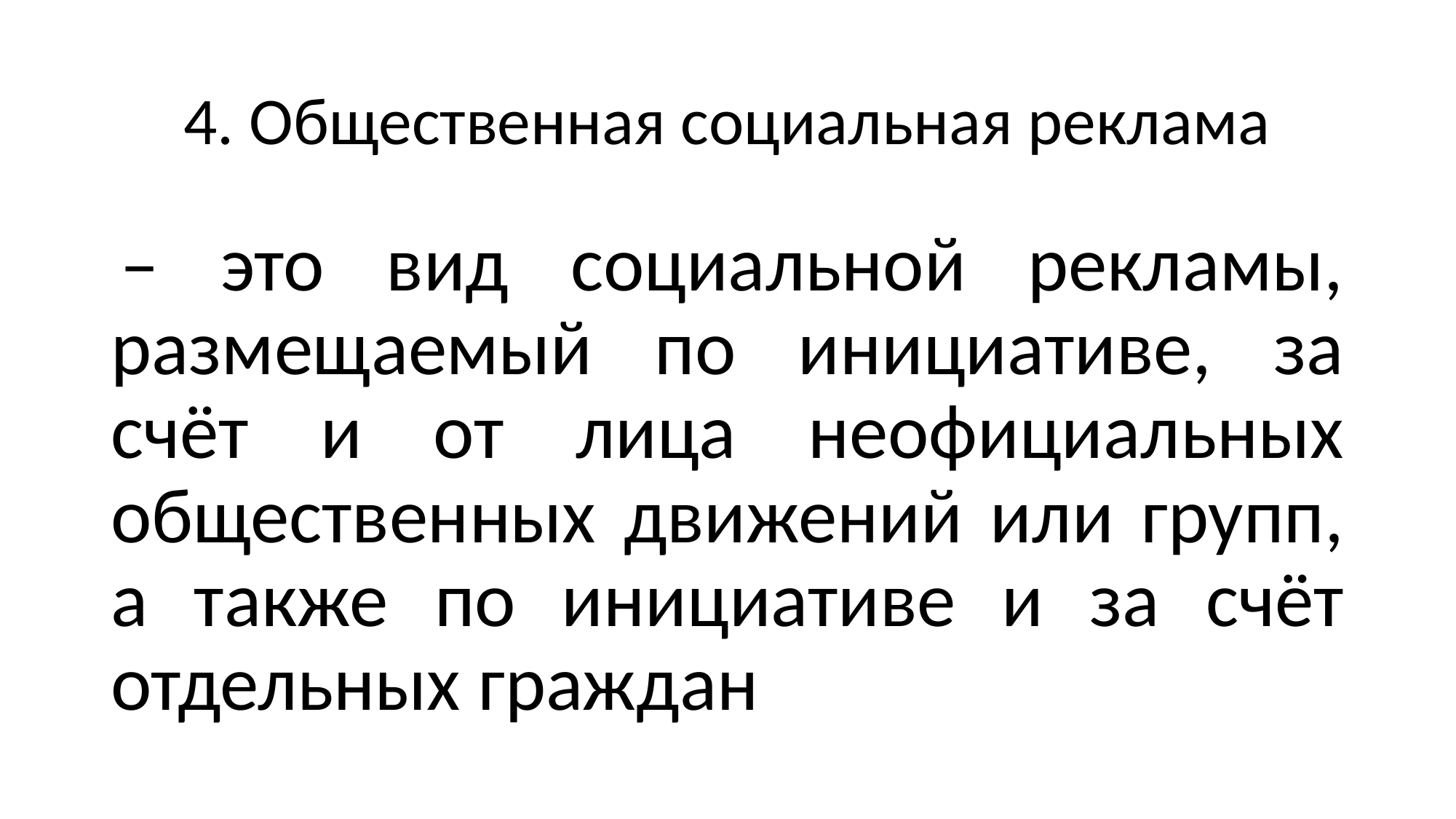

# 4. Общественная социальная реклама
 – это вид социальной рекламы, размещаемый пo инициативе, за счёт и от лица неофициальных общественных движений или групп, a также пo инициативе и за счёт отдельных граждан